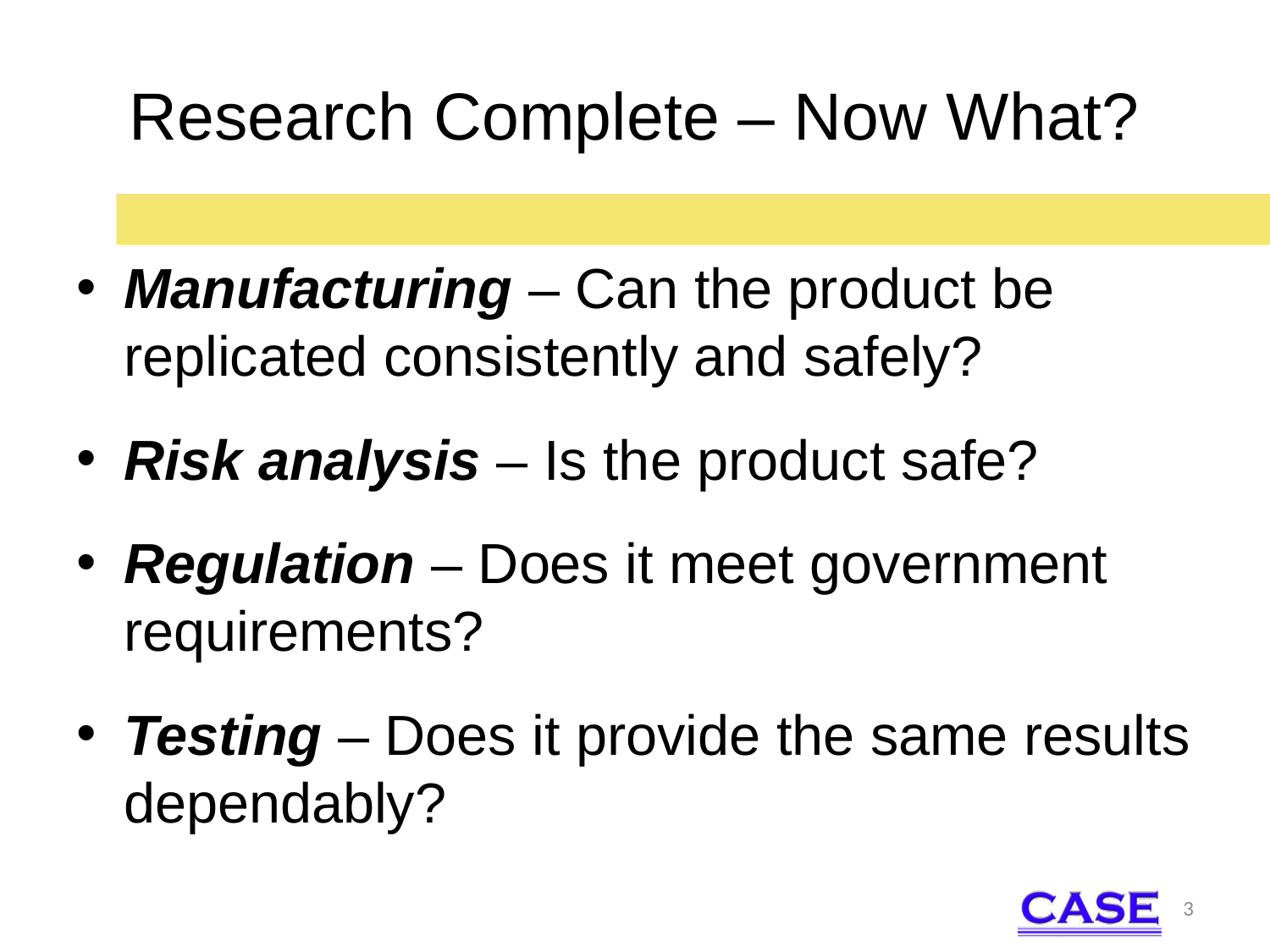

# Research Complete – Now What?
Manufacturing – Can the product be replicated consistently and safely?

Risk analysis – Is the product safe?

Regulation – Does it meet government requirements?

Testing – Does it provide the same results dependably?
3